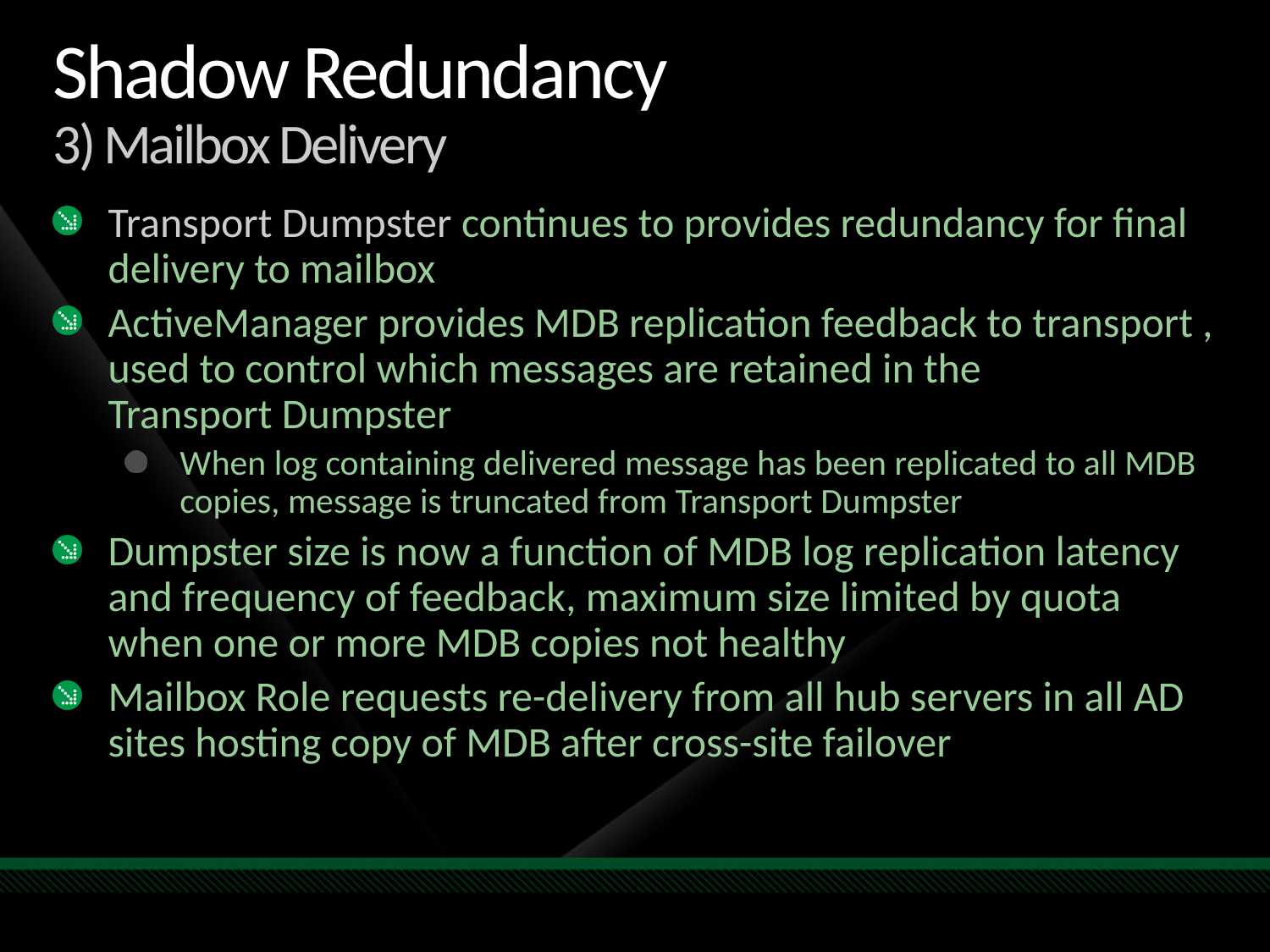

# Shadow Redundancy 3) Mailbox Delivery
Transport Dumpster continues to provides redundancy for final delivery to mailbox
ActiveManager provides MDB replication feedback to transport , used to control which messages are retained in the
Transport Dumpster
When log containing delivered message has been replicated to all MDB copies, message is truncated from Transport Dumpster
Dumpster size is now a function of MDB log replication latency and frequency of feedback, maximum size limited by quota when one or more MDB copies not healthy
Mailbox Role requests re-delivery from all hub servers in all AD sites hosting copy of MDB after cross-site failover